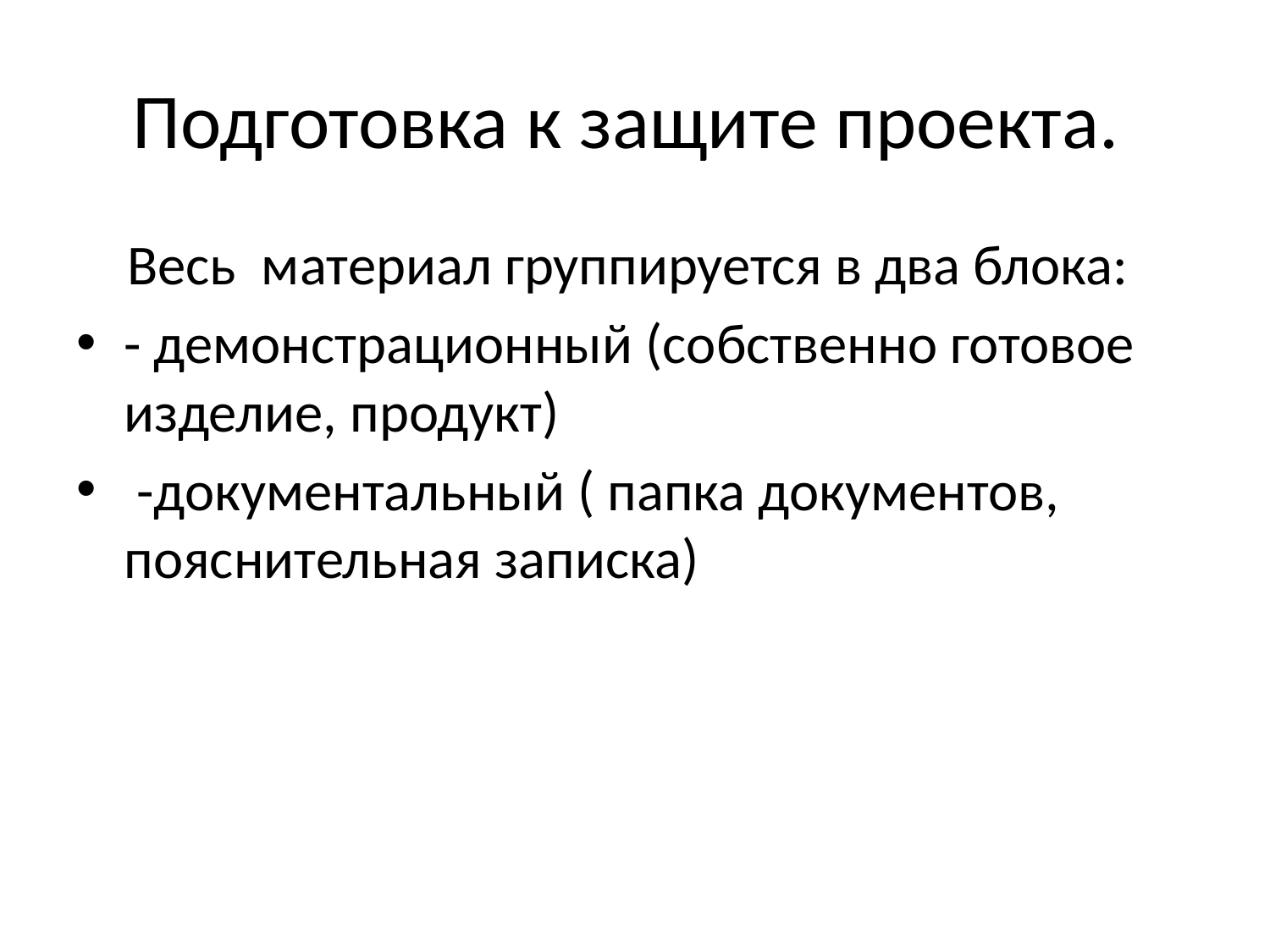

# Подготовка к защите проекта.
    Весь  материал группируется в два блока:
- демонстрационный (собственно готовое изделие, продукт)
 -документальный ( папка документов, пояснительная записка)